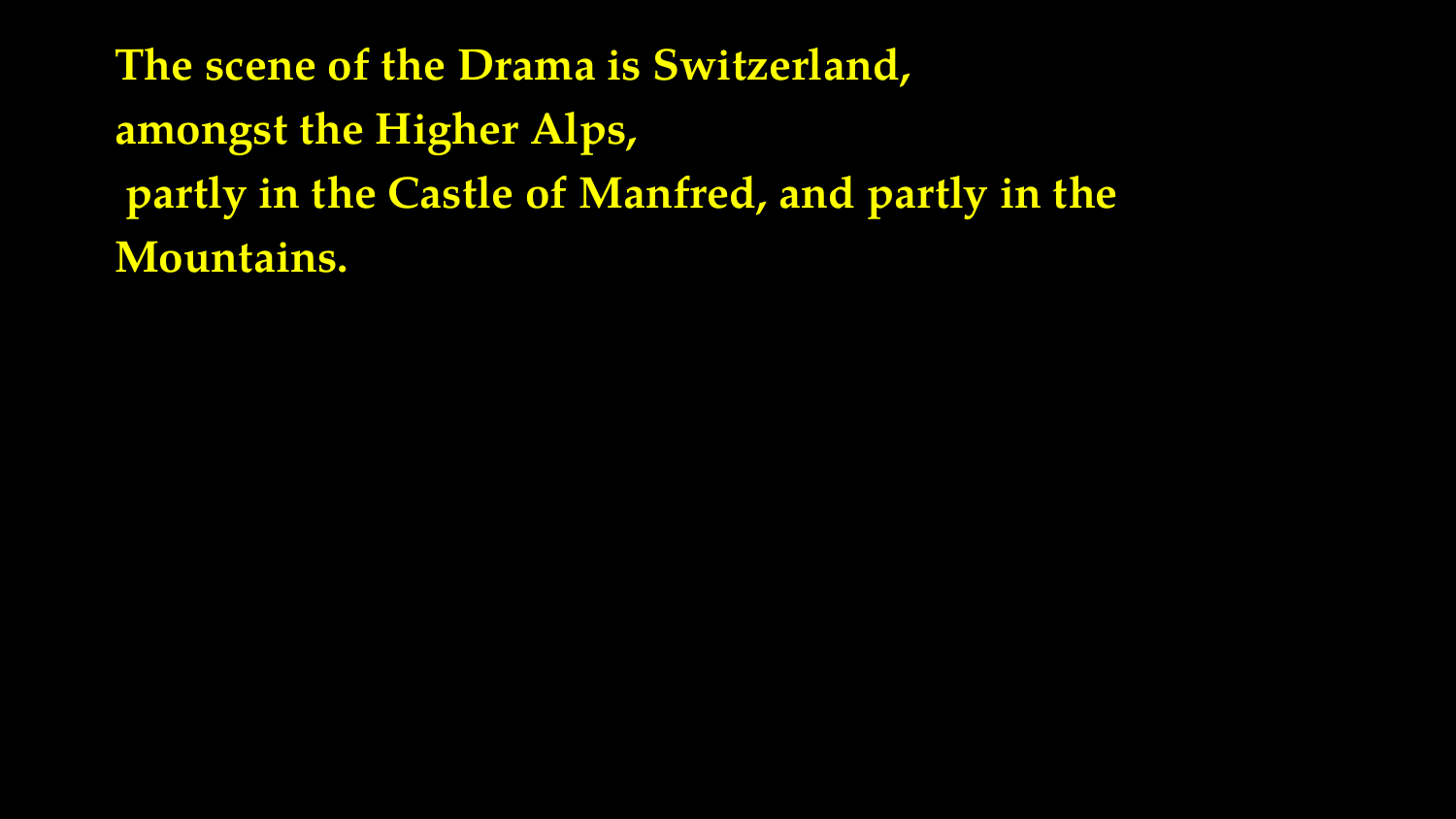

# The scene of the Drama is Switzerland, amongst the Higher Alps, partly in the Castle of Manfred, and partly in the Mountains.